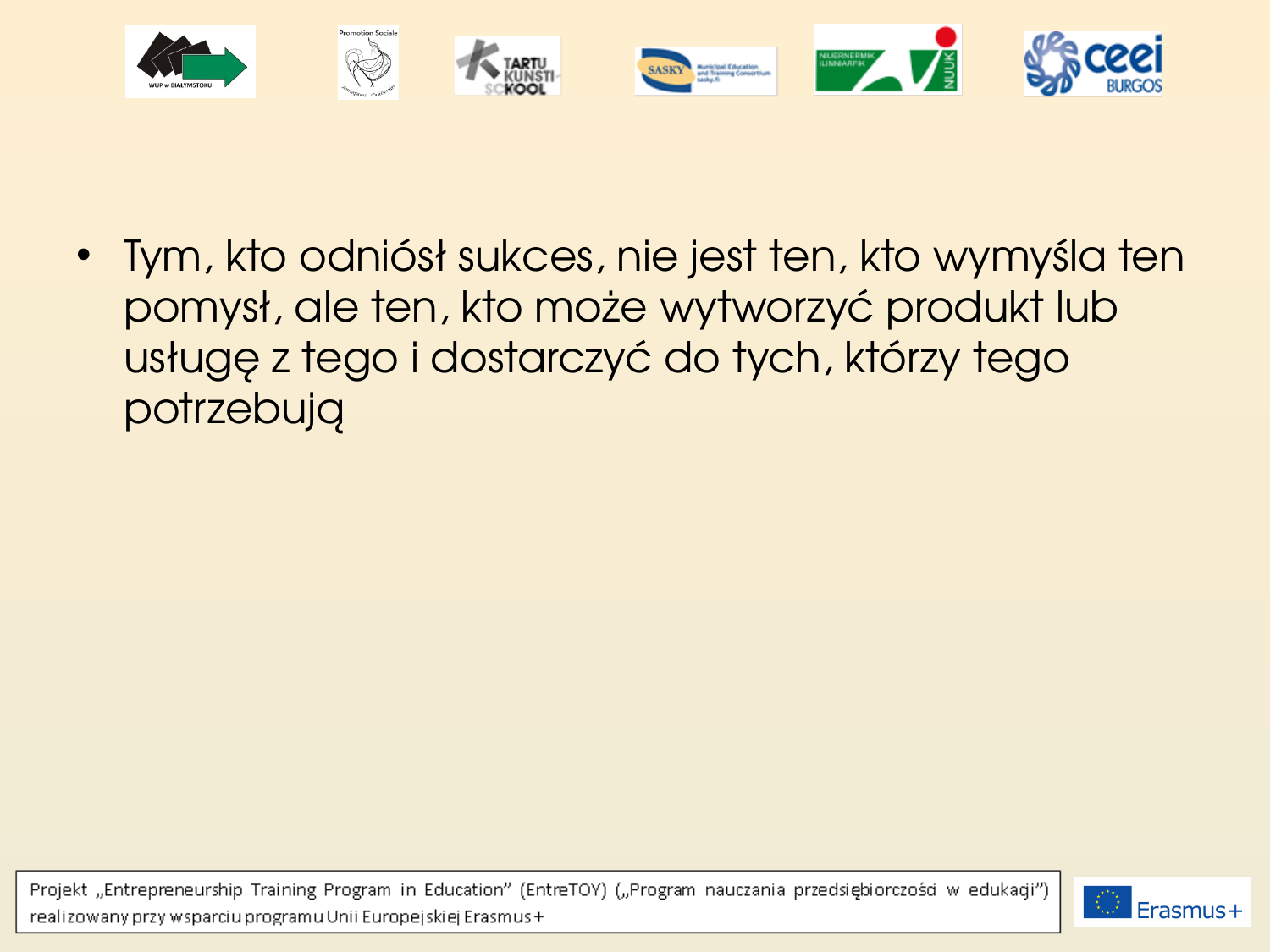

#
Tym, kto odniósł sukces, nie jest ten, kto wymyśla ten pomysł, ale ten, kto może wytworzyć produkt lub usługę z tego i dostarczyć do tych, którzy tego potrzebują